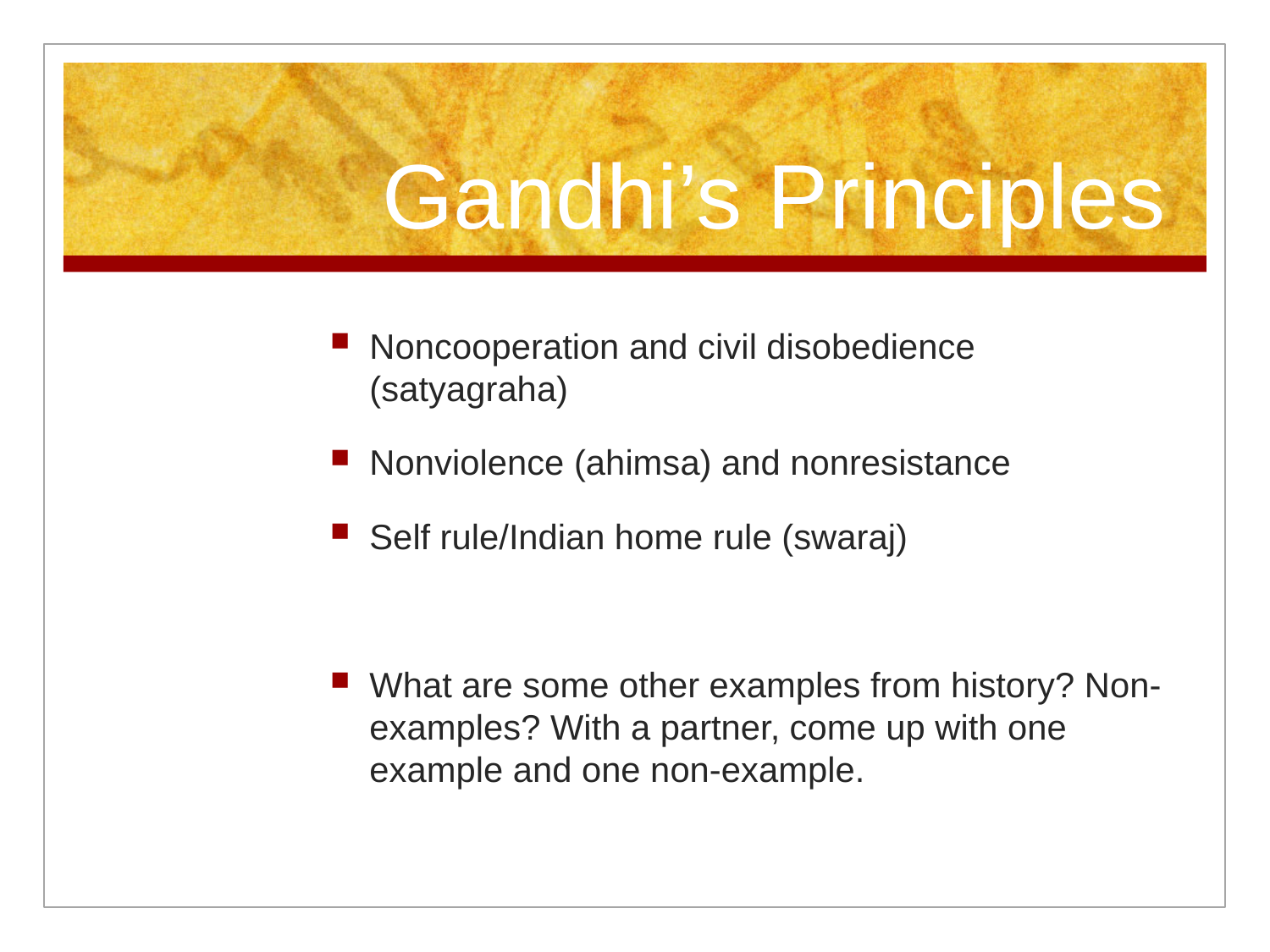

# Gandhi’s Principles
Noncooperation and civil disobedience (satyagraha)
Nonviolence (ahimsa) and nonresistance
Self rule/Indian home rule (swaraj)

What are some other examples from history? Non-examples? With a partner, come up with one example and one non-example.